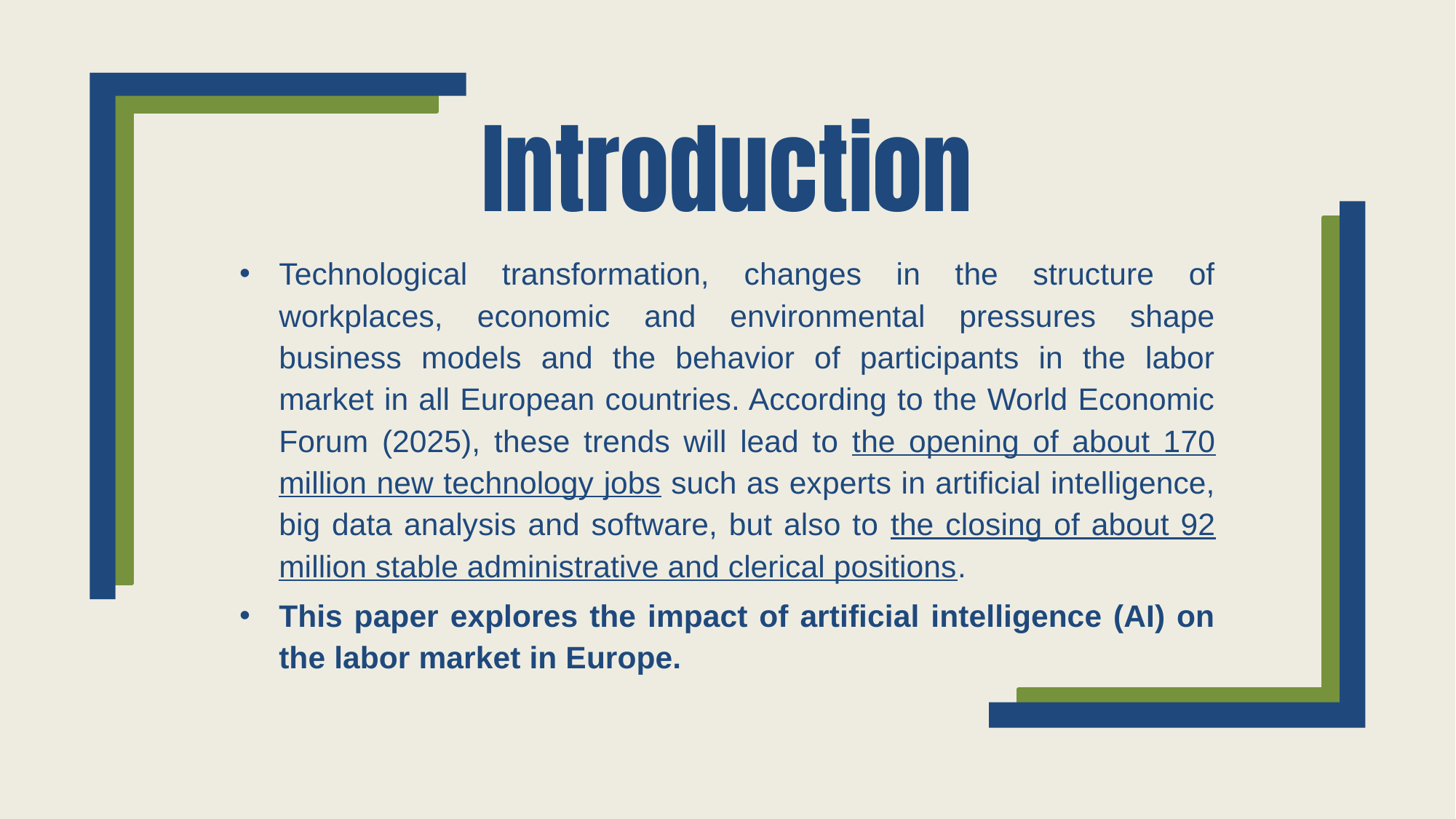

# Introduction
Technological transformation, changes in the structure of workplaces, economic and environmental pressures shape business models and the behavior of participants in the labor market in all European countries. According to the World Economic Forum (2025), these trends will lead to the opening of about 170 million new technology jobs such as experts in artificial intelligence, big data analysis and software, but also to the closing of about 92 million stable administrative and clerical positions.
This paper explores the impact of artificial intelligence (AI) on the labor market in Europe.